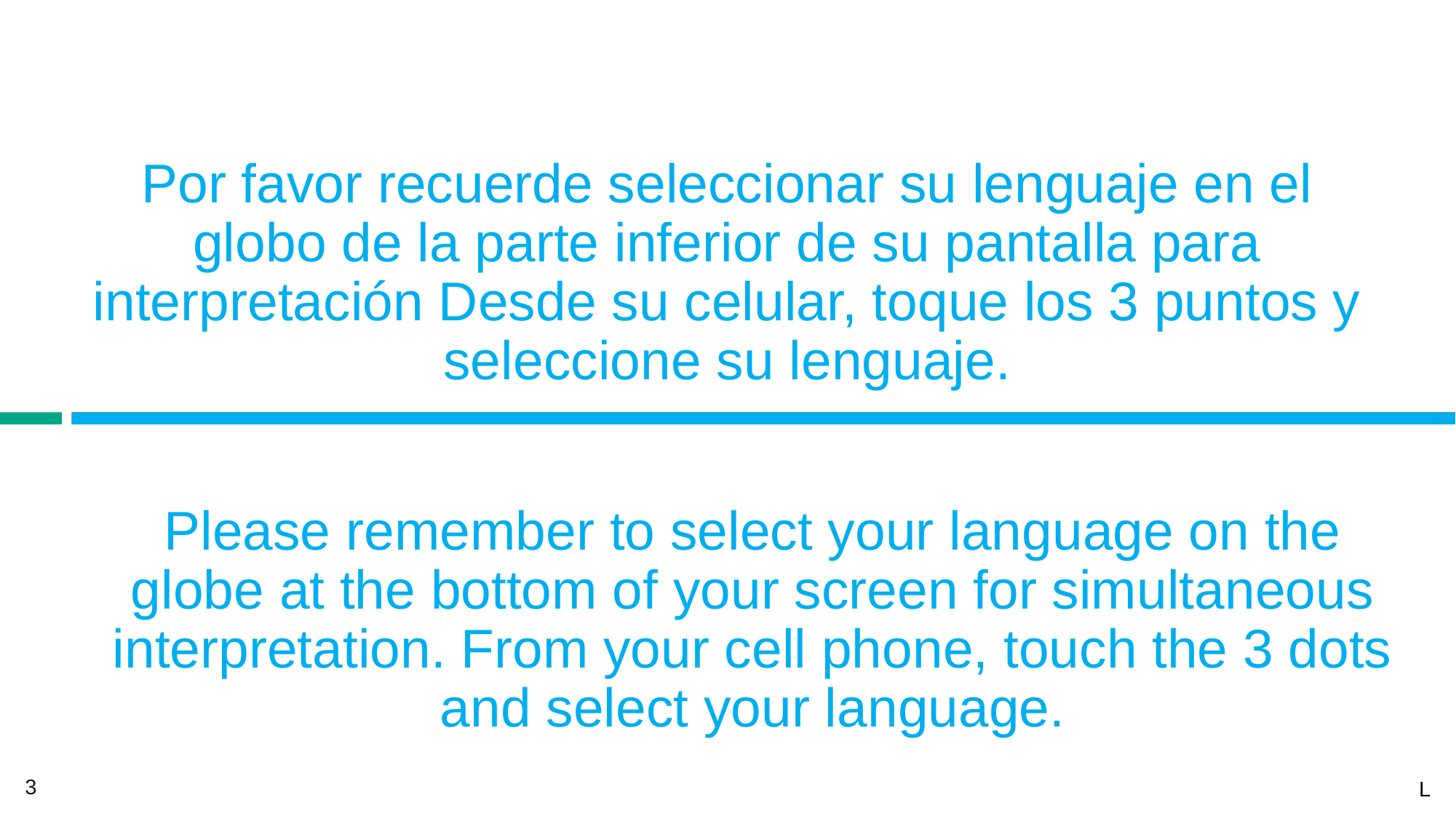

# Por favor recuerde seleccionar su lenguaje en el globo de la parte inferior de su pantalla para interpretación Desde su celular, toque los 3 puntos y seleccione su lenguaje.
Please remember to select your language on the globe at the bottom of your screen for simultaneous interpretation. From your cell phone, touch the 3 dots and select your language.
3
L